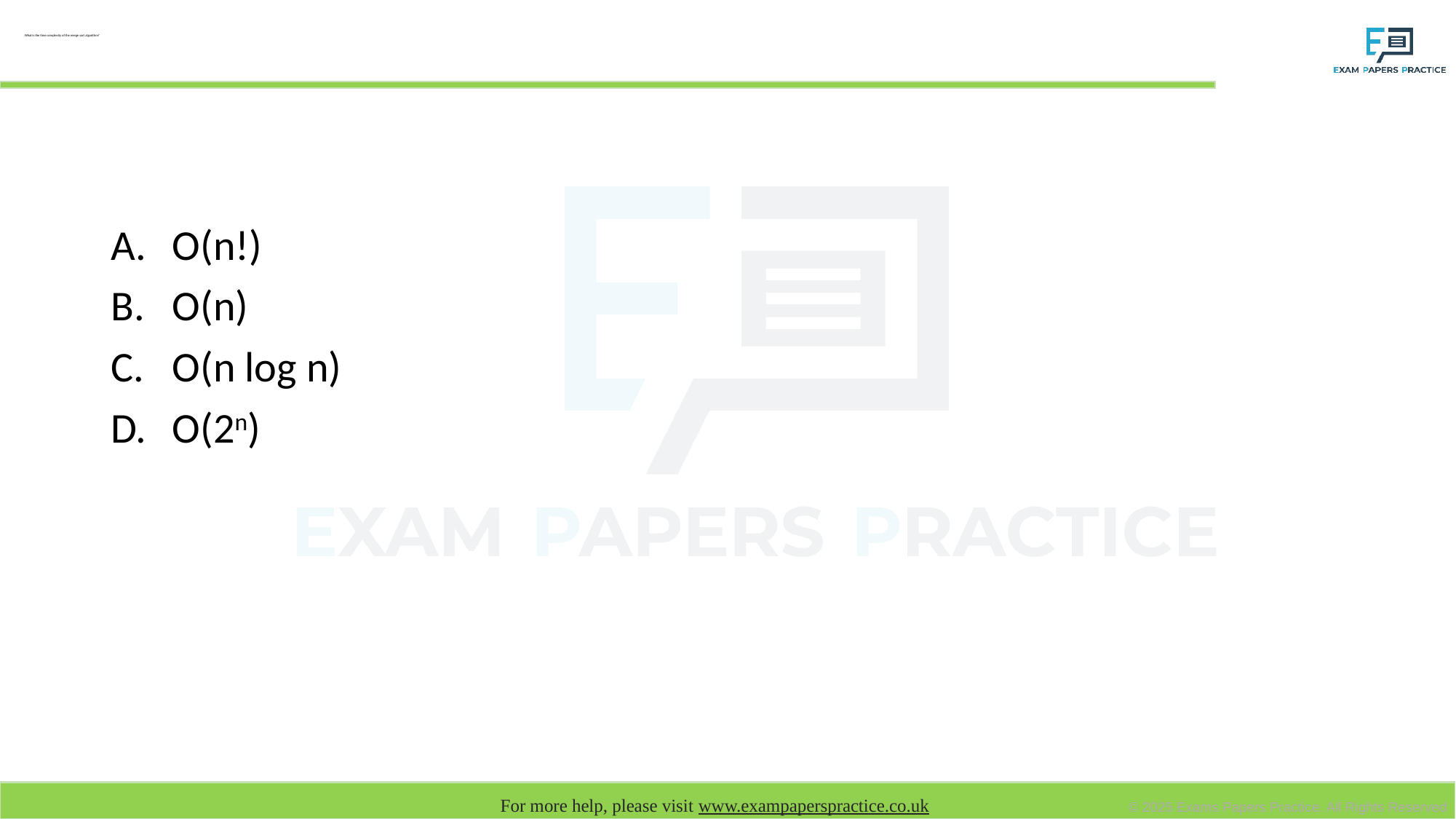

# What is the time complexity of the merge sort algorithm?
O(n!)
O(n)
O(n log n)
O(2n)